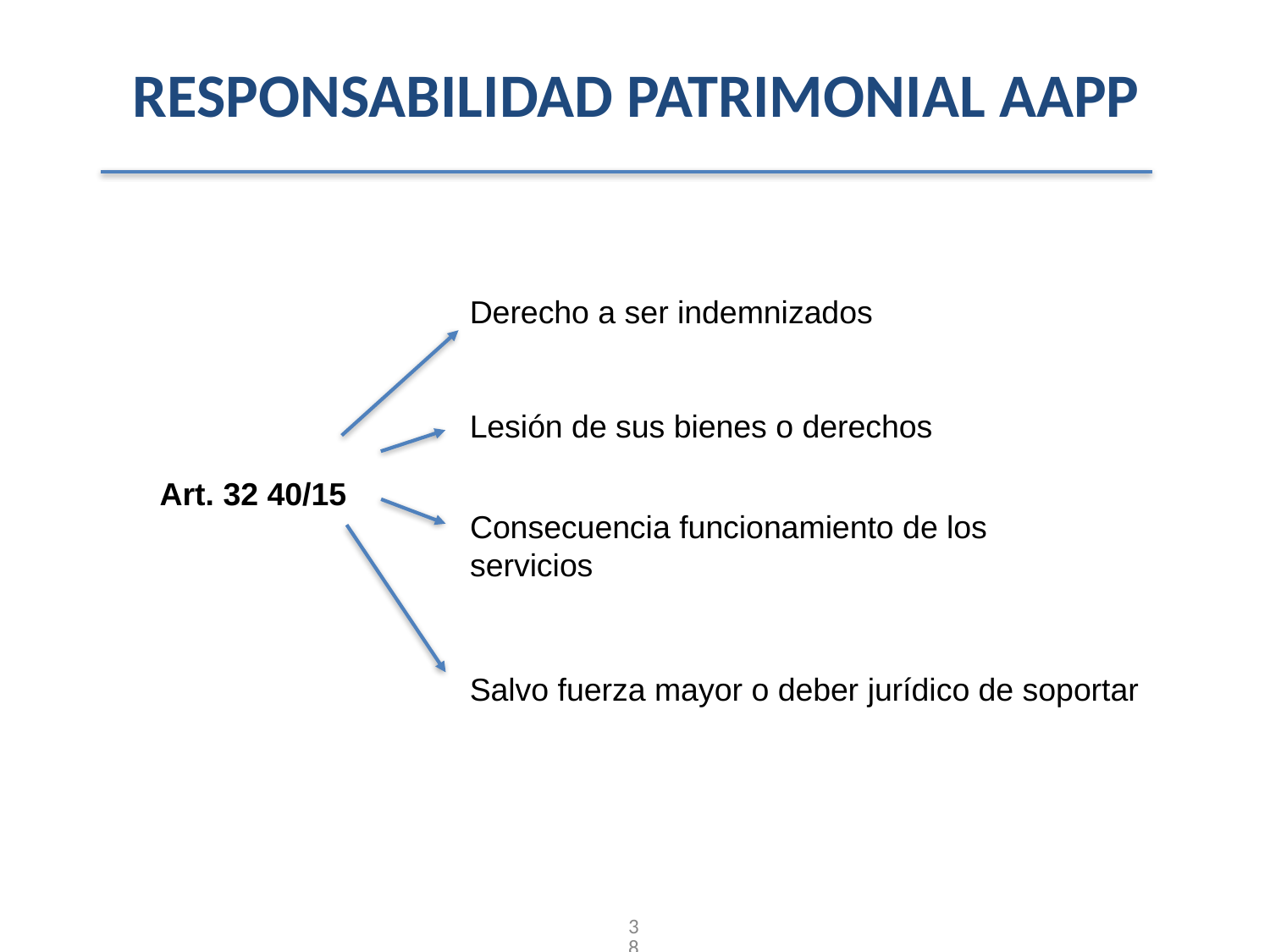

RESPONSABILIDAD PATRIMONIAL AAPP

Derecho a ser indemnizados

Lesión de sus bienes o derechos

Art. 32 40/15

Consecuencia funcionamiento de los servicios

Salvo fuerza mayor o deber jurídico de soportar

38